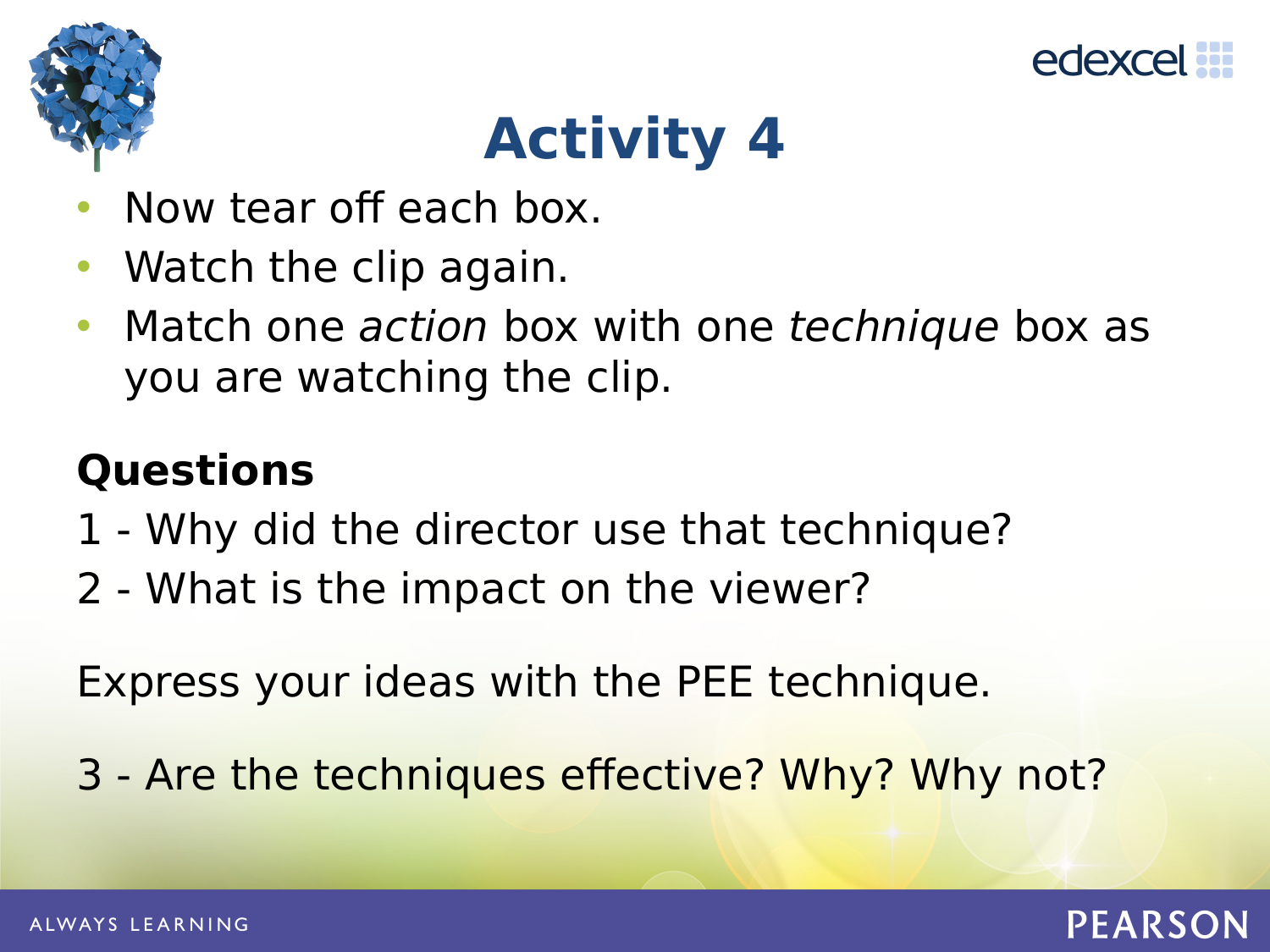

# Activity 4
Now tear off each box.
Watch the clip again.
Match one action box with one technique box as you are watching the clip.
Questions
1 - Why did the director use that technique?
2 - What is the impact on the viewer?
Express your ideas with the PEE technique.
3 - Are the techniques effective? Why? Why not?